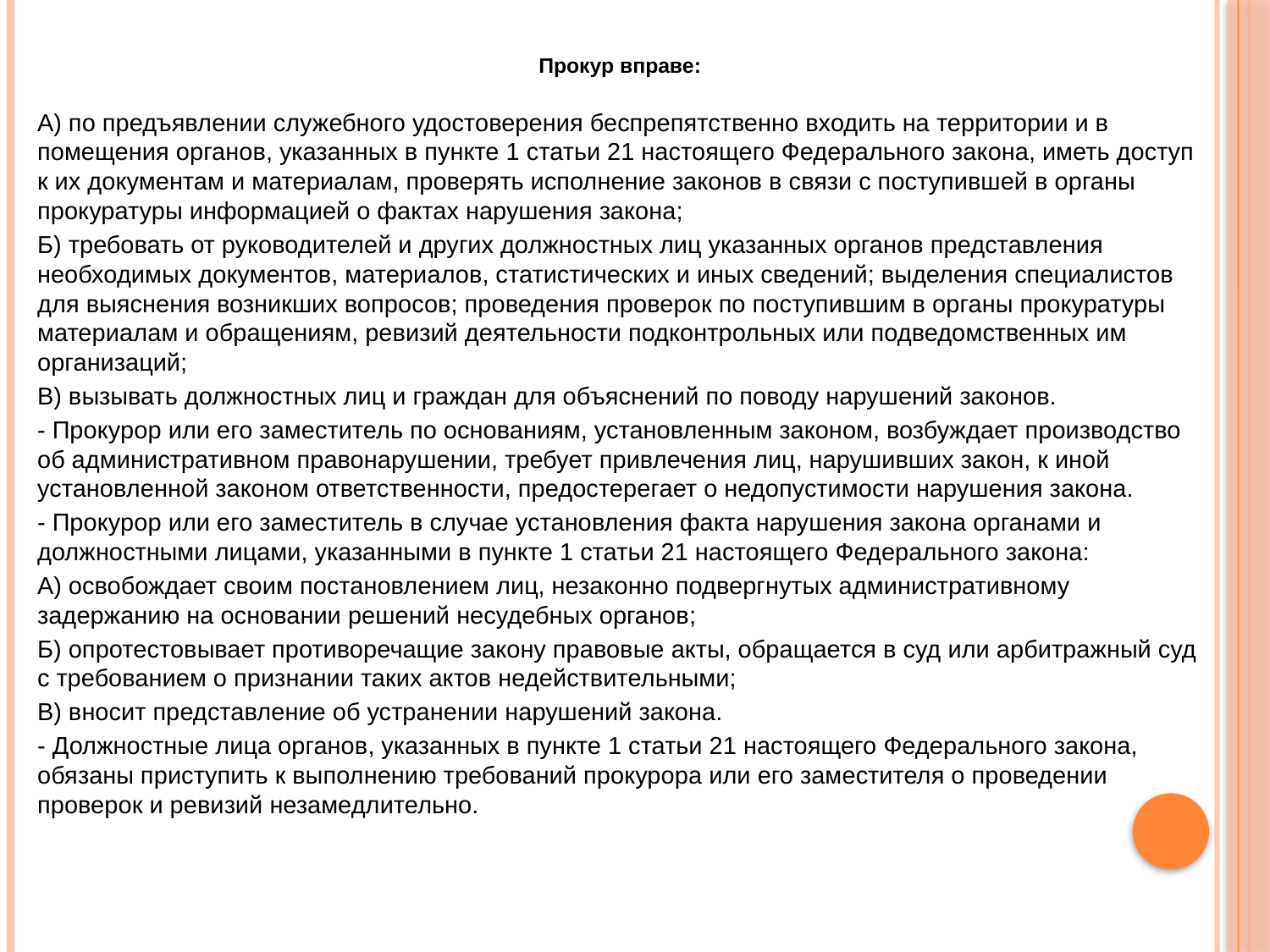

Прокур вправе:

А) по предъявлении служебного удостоверения беспрепятственно входить на территории и в помещения органов, указанных в пункте 1 статьи 21 настоящего Федерального закона, иметь доступ к их документам и материалам, проверять исполнение законов в связи с поступившей в органы прокуратуры информацией о фактах нарушения закона;
Б) требовать от руководителей и других должностных лиц указанных органов представления необходимых документов, материалов, статистических и иных сведений; выделения специалистов для выяснения возникших вопросов; проведения проверок по поступившим в органы прокуратуры материалам и обращениям, ревизий деятельности подконтрольных или подведомственных им организаций;
В) вызывать должностных лиц и граждан для объяснений по поводу нарушений законов.
- Прокурор или его заместитель по основаниям, установленным законом, возбуждает производство об административном правонарушении, требует привлечения лиц, нарушивших закон, к иной установленной законом ответственности, предостерегает о недопустимости нарушения закона.
- Прокурор или его заместитель в случае установления факта нарушения закона органами и должностными лицами, указанными в пункте 1 статьи 21 настоящего Федерального закона:
А) освобождает своим постановлением лиц, незаконно подвергнутых административному задержанию на основании решений несудебных органов;
Б) опротестовывает противоречащие закону правовые акты, обращается в суд или арбитражный суд с требованием о признании таких актов недействительными;
В) вносит представление об устранении нарушений закона.
- Должностные лица органов, указанных в пункте 1 статьи 21 настоящего Федерального закона, обязаны приступить к выполнению требований прокурора или его заместителя о проведении проверок и ревизий незамедлительно.